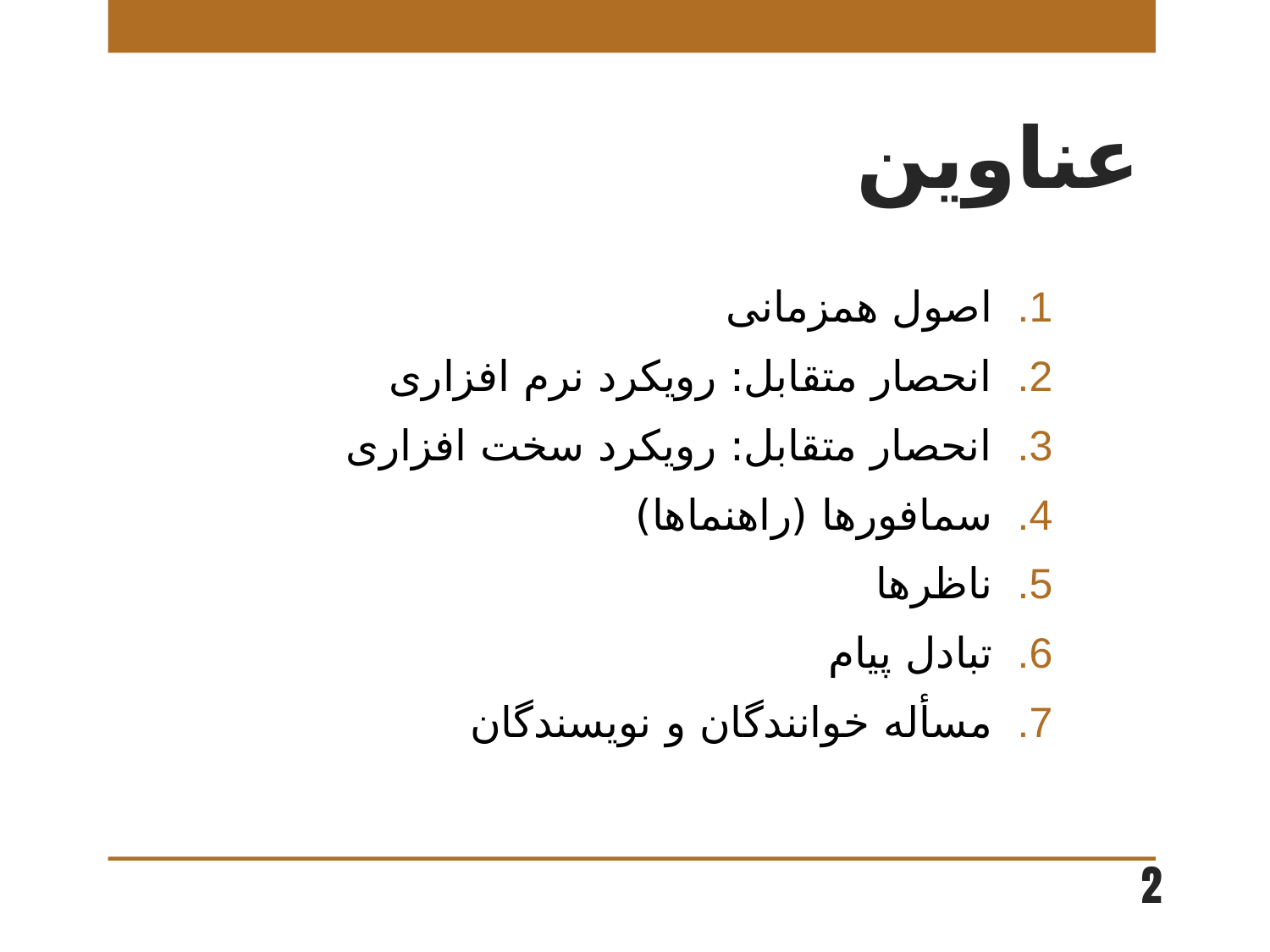

# عناوین
اصول همزمانی
انحصار متقابل: رویکرد نرم افزاری
انحصار متقابل: رویکرد سخت افزاری
سمافورها (راهنماها)
ناظرها
تبادل پیام
مسأله خوانندگان و نویسندگان
2